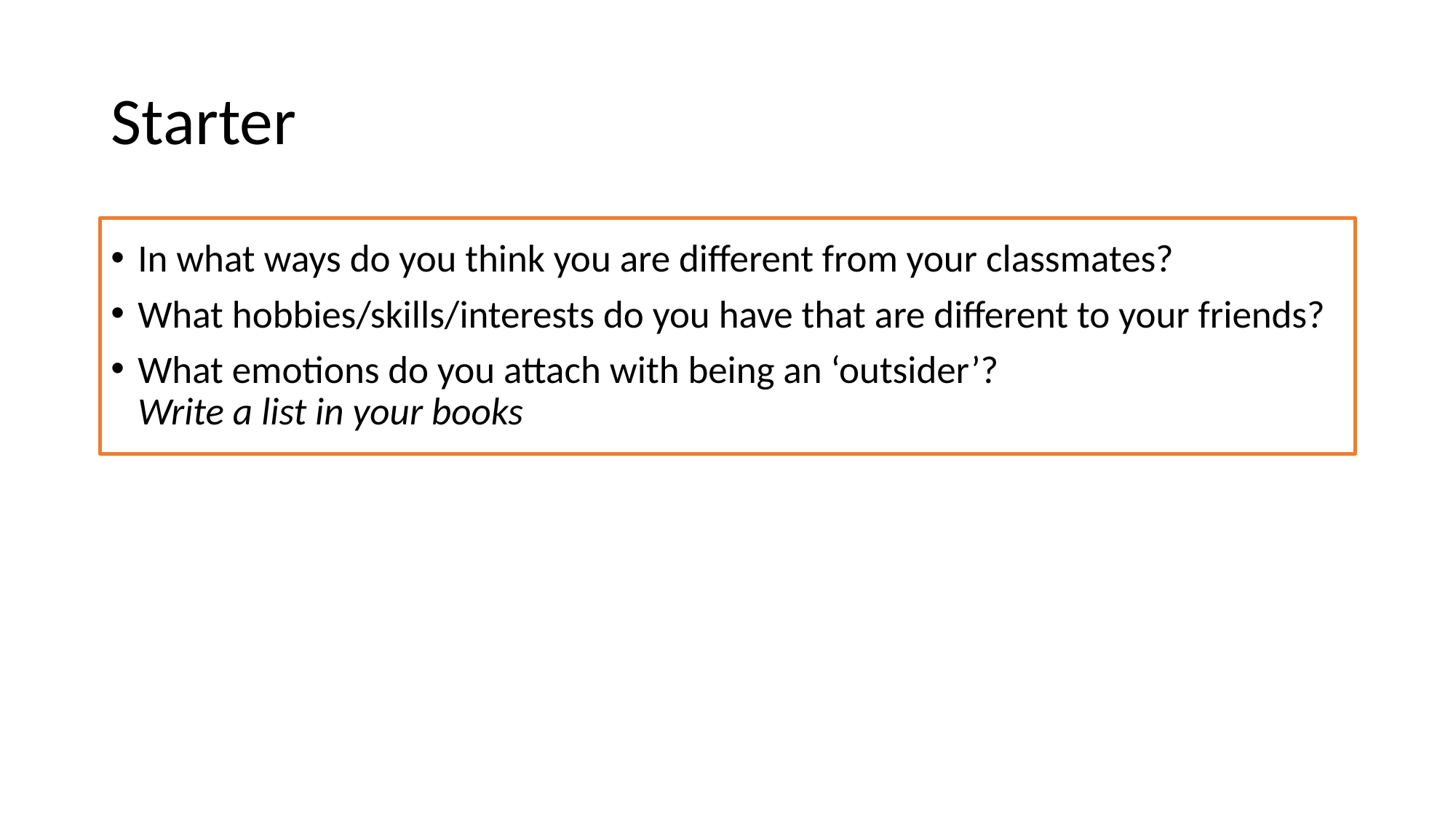

# Starter
In what ways do you think you are different from your classmates?
What hobbies/skills/interests do you have that are different to your friends?
What emotions do you attach with being an ‘outsider’?
Write a list in your books